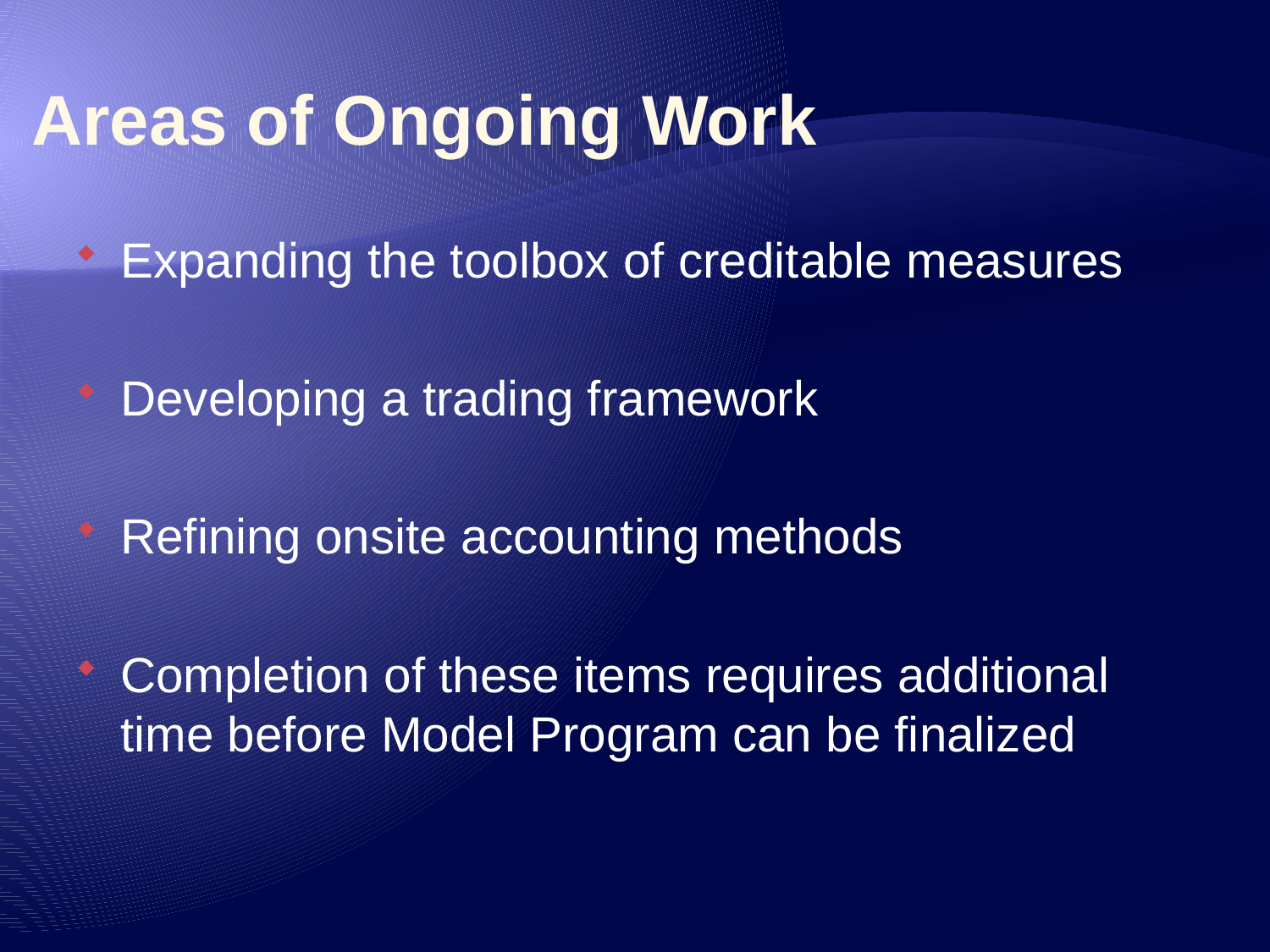

# Areas of Ongoing Work
Expanding the toolbox of creditable measures

Developing a trading framework

Refining onsite accounting methods

Completion of these items requires additional time before Model Program can be finalized